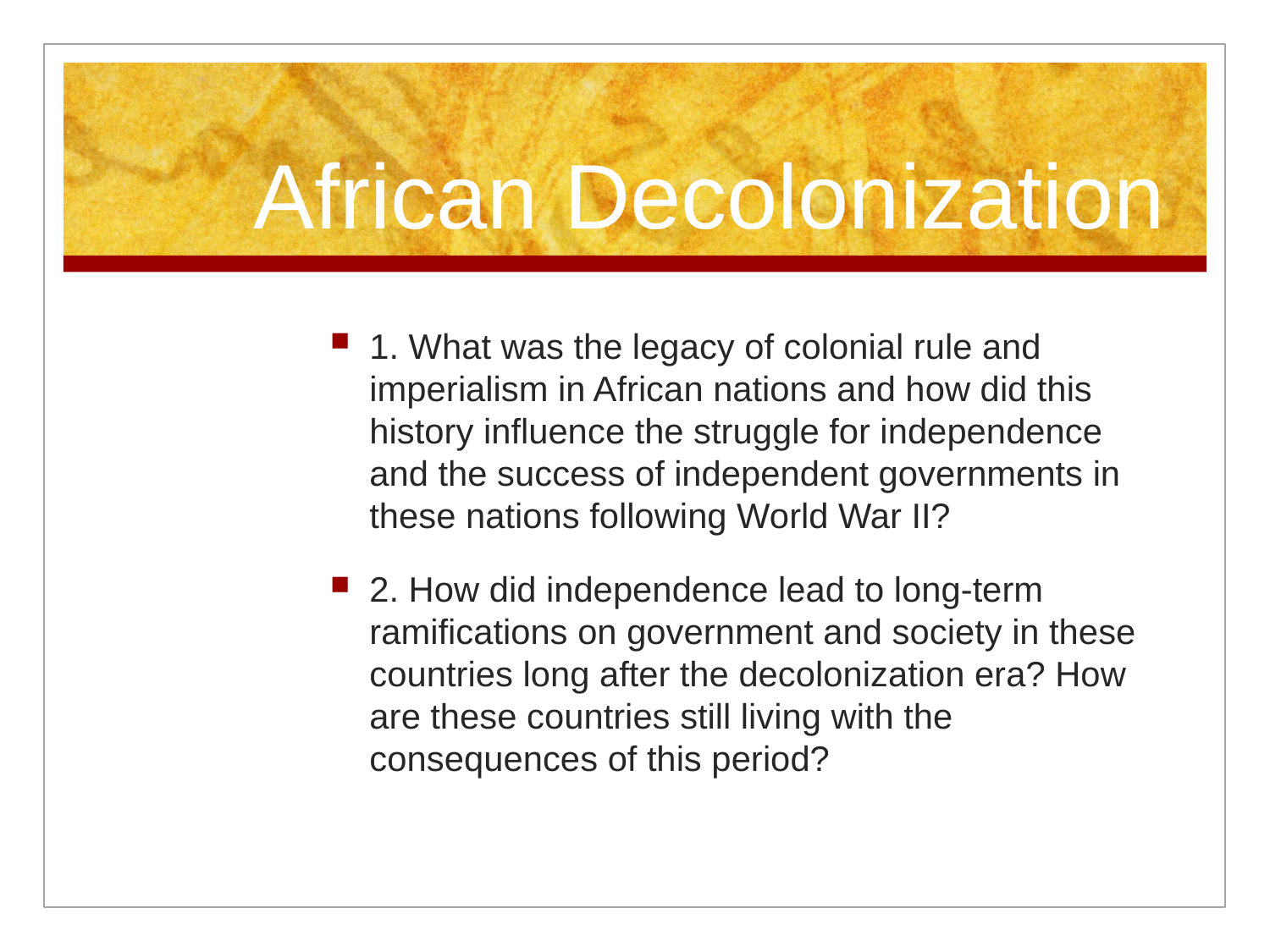

# African Decolonization
1. What was the legacy of colonial rule and imperialism in African nations and how did this history influence the struggle for independence and the success of independent governments in these nations following World War II?
2. How did independence lead to long-term ramifications on government and society in these countries long after the decolonization era? How are these countries still living with the consequences of this period?